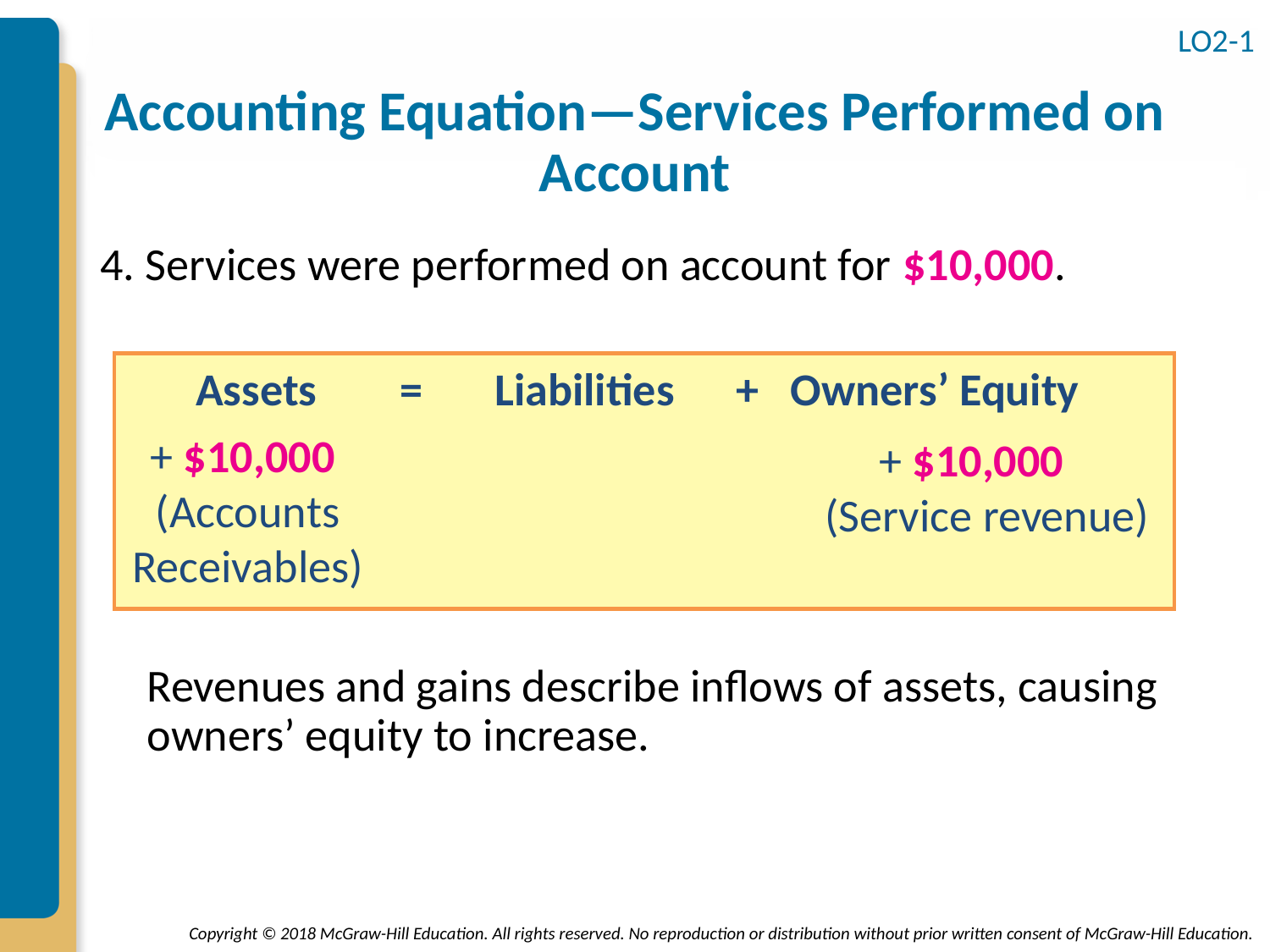

LO2-1
# Accounting Equation—Services Performed on Account

4. Services were performed on account for $10,000.

Revenues and gains describe inflows of assets, causing owners’ equity to increase.

      Assets        =       Liabilities      +   Owners’ Equity
+ $10,000
  (Service revenue)
+ $10,000
(Accounts Receivables)